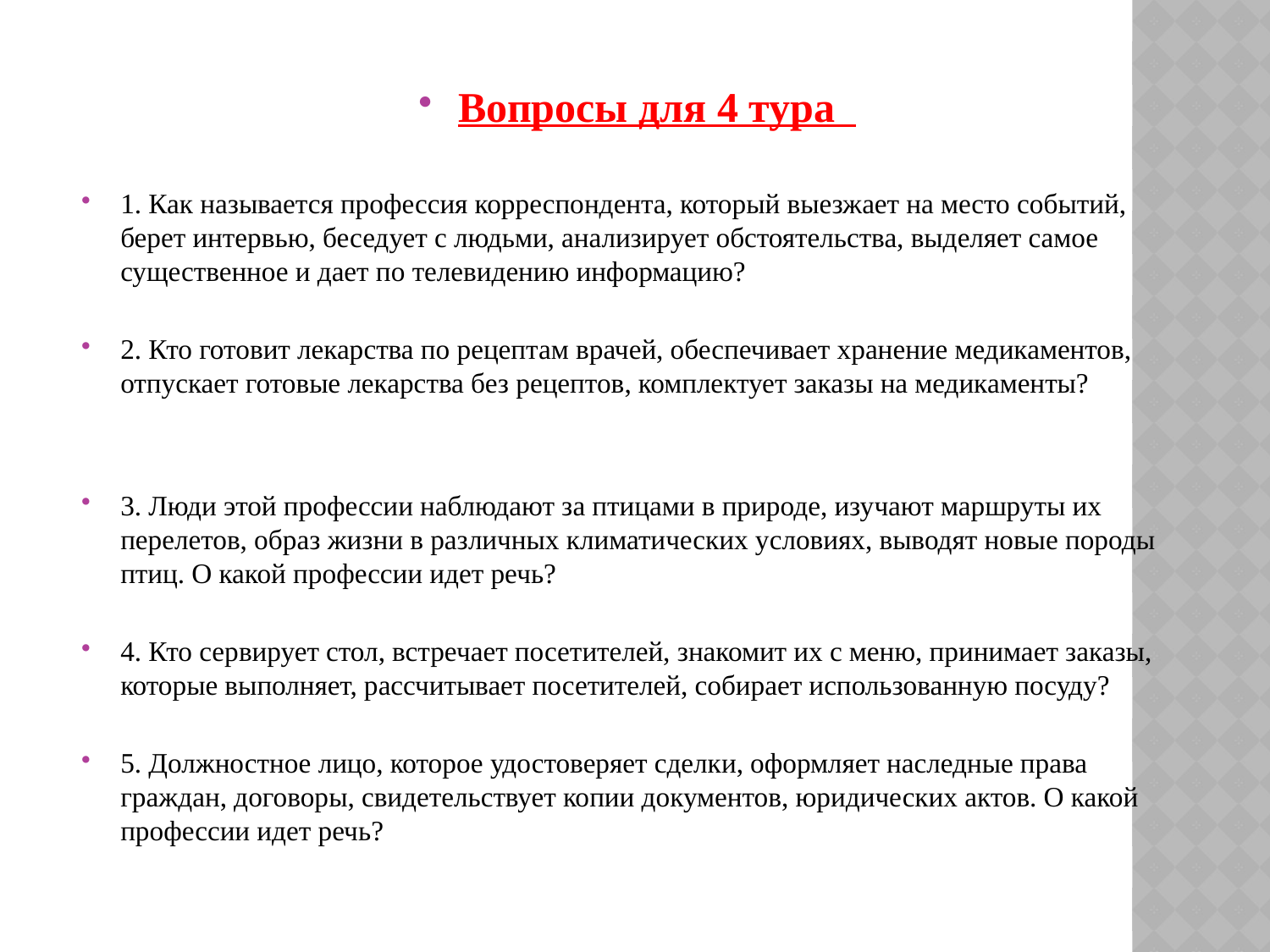

Вопросы для 4 тура

1. Как называется профессия корреспондента, который выезжает на место событий, берет интервью, беседует с людьми, анализирует обстоятельства, выделяет самое существенное и дает по телевидению информацию?
2. Кто готовит лекарства по рецептам врачей, обеспечивает хранение медикаментов, отпускает готовые лекарства без рецептов, комплектует заказы на медикаменты?

3. Люди этой профессии наблюдают за птицами в природе, изучают маршруты их перелетов, образ жизни в различных климатических условиях, выводят новые породы птиц. О какой профессии идет речь?
4. Кто сервирует стол, встречает посетителей, знакомит их с меню, принимает заказы, которые выполняет, рассчитывает посетителей, собирает использованную посуду?
5. Должностное лицо, которое удостоверяет сделки, оформляет наследные права граждан, договоры, свидетельствует копии документов, юридических актов. О какой профессии идет речь?
#